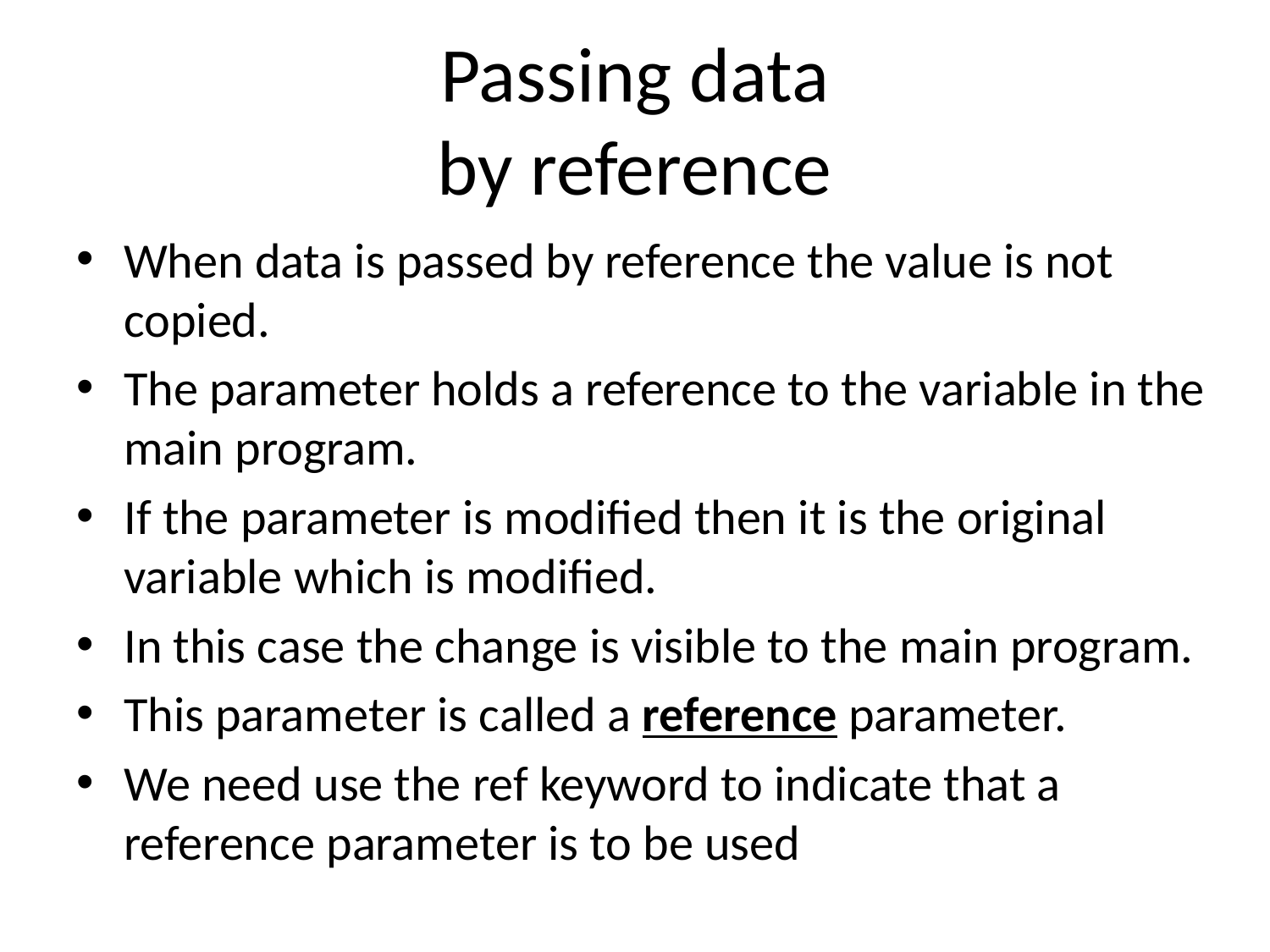

# Passing data by reference
When data is passed by reference the value is not copied.
The parameter holds a reference to the variable in the main program.
If the parameter is modified then it is the original variable which is modified.
In this case the change is visible to the main program.
This parameter is called a reference parameter.
We need use the ref keyword to indicate that a reference parameter is to be used